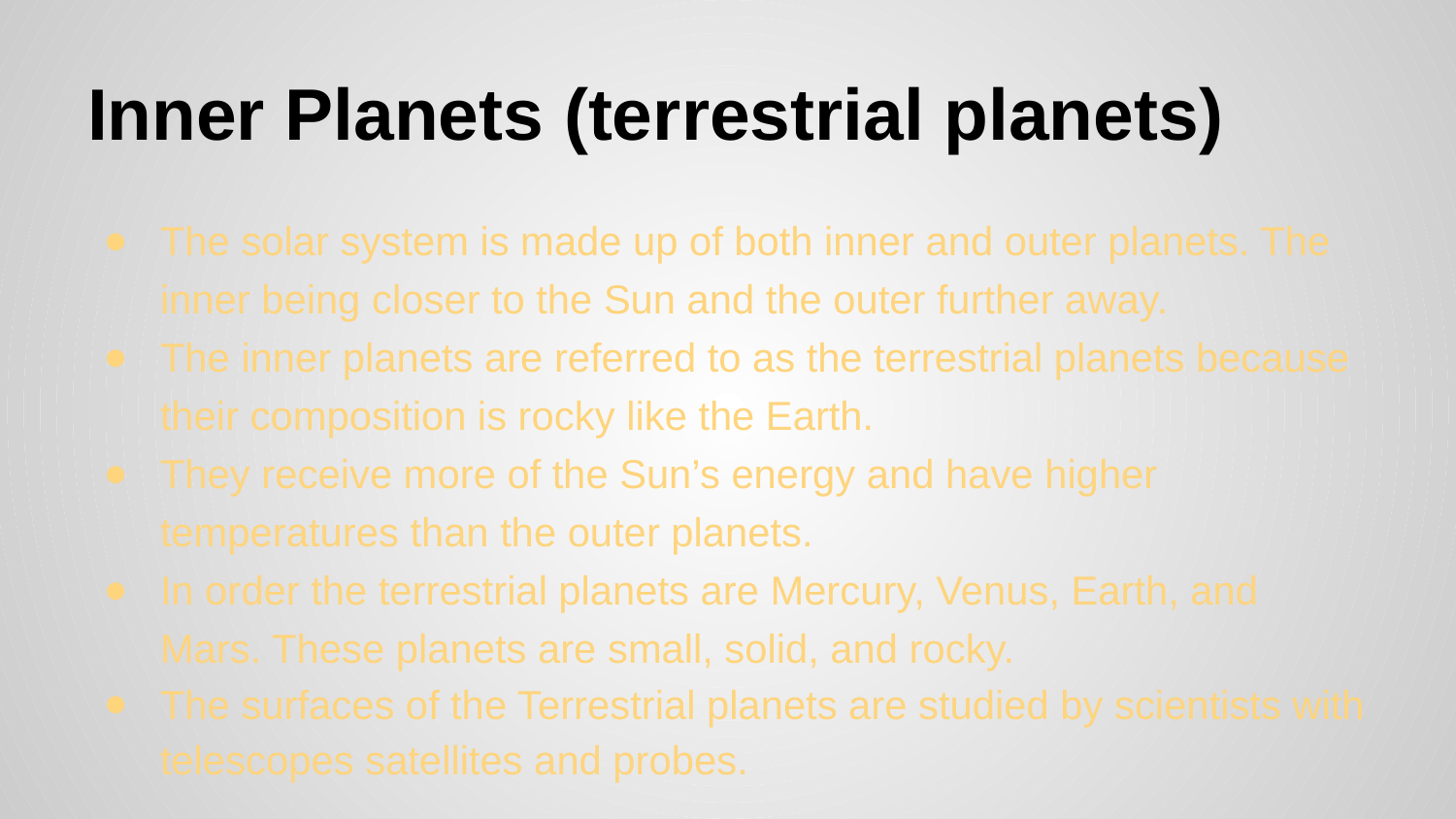

# Inner Planets (terrestrial planets)
The solar system is made up of both inner and outer planets. The inner being closer to the Sun and the outer further away.
The inner planets are referred to as the terrestrial planets because their composition is rocky like the Earth.
They receive more of the Sun’s energy and have higher temperatures than the outer planets.
In order the terrestrial planets are Mercury, Venus, Earth, and Mars. These planets are small, solid, and rocky.
The surfaces of the Terrestrial planets are studied by scientists with telescopes satellites and probes.